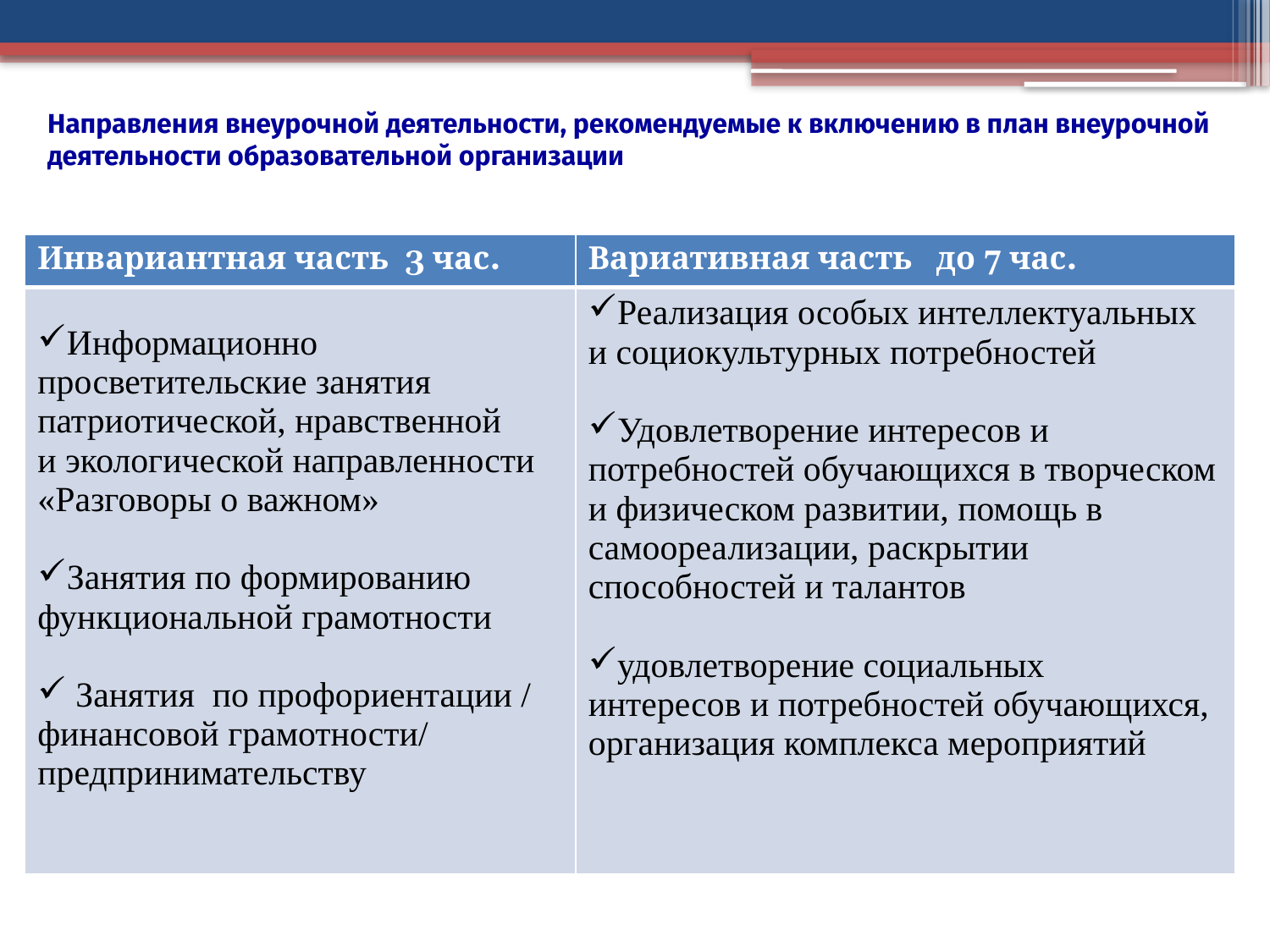

# Направления внеурочной деятельности, рекомендуемые к включению в план внеурочной деятельности образовательной организации
| Инвариантная часть 3 час. | Вариативная часть до 7 час. |
| --- | --- |
| Информационно просветительские занятия патриотической, нравственной и экологической направленности «Разговоры о важном» Занятия по формированию функциональной грамотности Занятия по профориентации / финансовой грамотности/ предпринимательству | Реализация особых интеллектуальных и социокультурных потребностей Удовлетворение интересов и потребностей обучающихся в творческом и физическом развитии, помощь в самоореализации, раскрытии способностей и талантов удовлетворение социальных интересов и потребностей обучающихся, организация комплекса мероприятий |